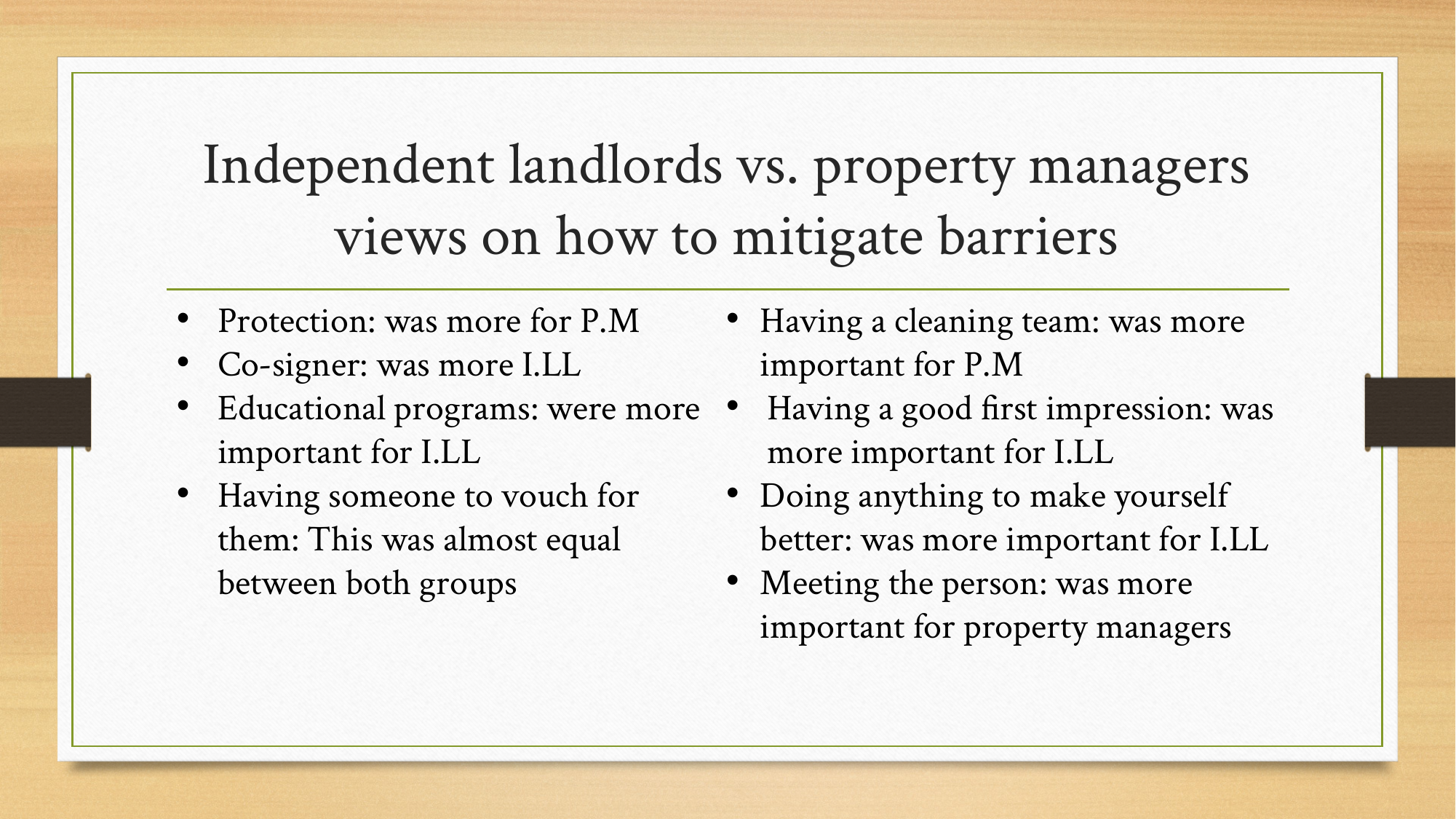

# Independent landlords vs. property managers views on how to mitigate barriers
Protection: was more for P.M
Co-signer: was more I.LL
Educational programs: were more important for I.LL
Having someone to vouch for them: This was almost equal between both groups

Having a cleaning team: was more important for P.M
Having a good first impression: was more important for I.LL
Doing anything to make yourself better: was more important for I.LL
Meeting the person: was more important for property managers